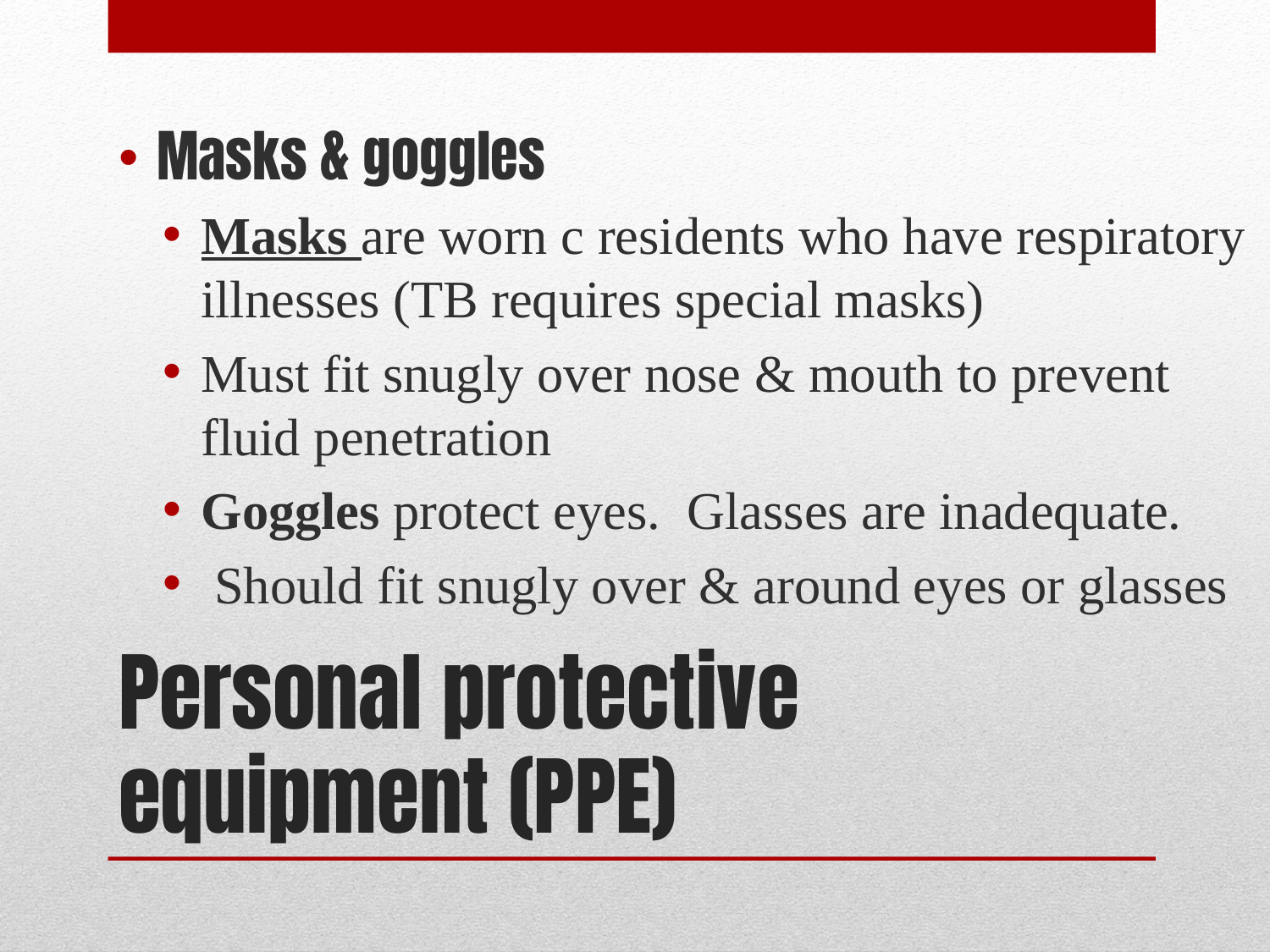

Masks & goggles
Masks are worn c residents who have respiratory illnesses (TB requires special masks)
Must fit snugly over nose & mouth to prevent fluid penetration
Goggles protect eyes.  Glasses are inadequate.
 Should fit snugly over & around eyes or glasses
# Personal protective equipment (PPE)